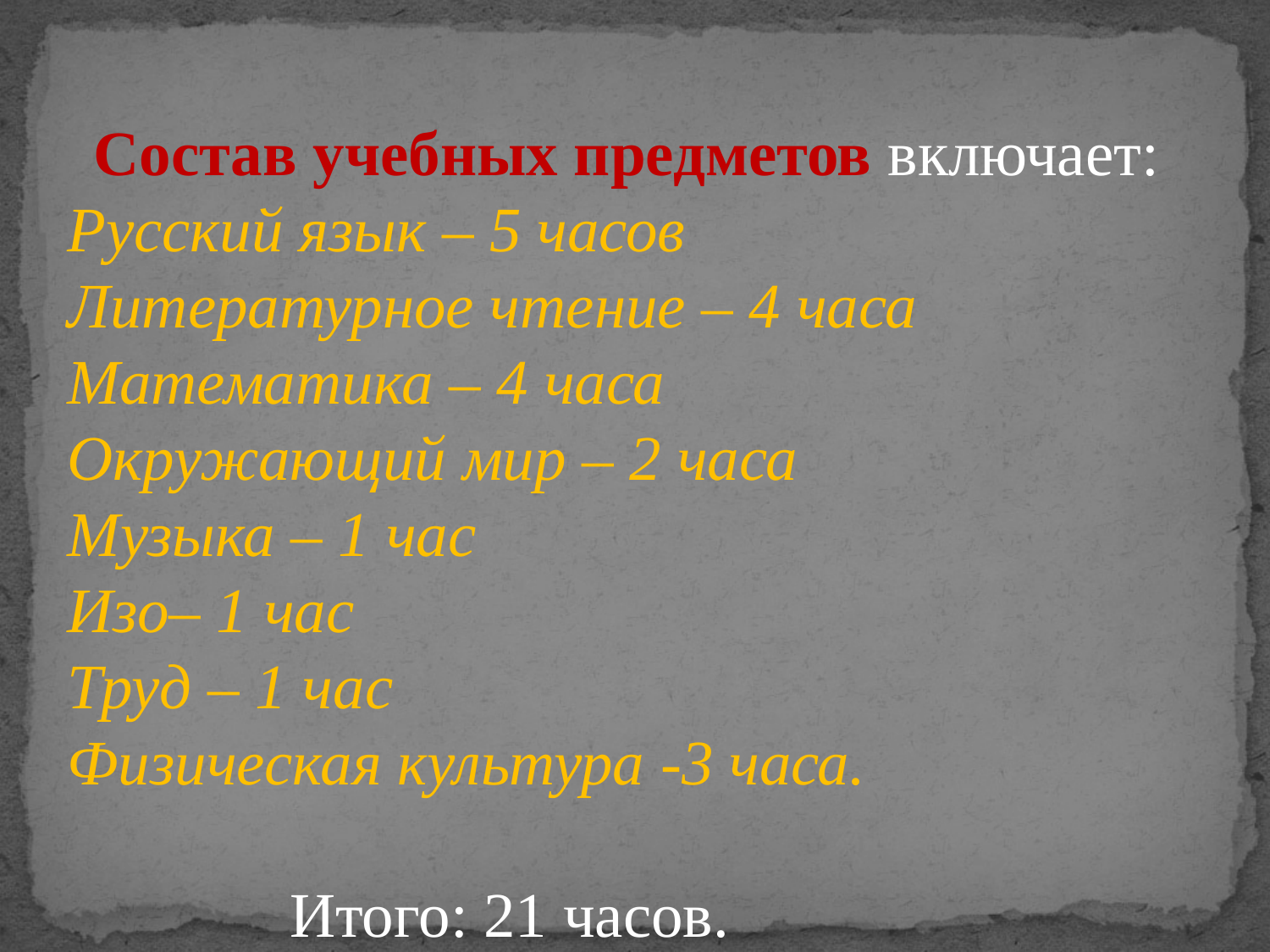

Состав учебных предметов включает:
Русский язык – 5 часов
Литературное чтение – 4 часа
Математика – 4 часа
Окружающий мир – 2 часа
Музыка – 1 час
Изо– 1 час
Труд – 1 час
Физическая культура -3 часа.

              Итого: 21 часов.